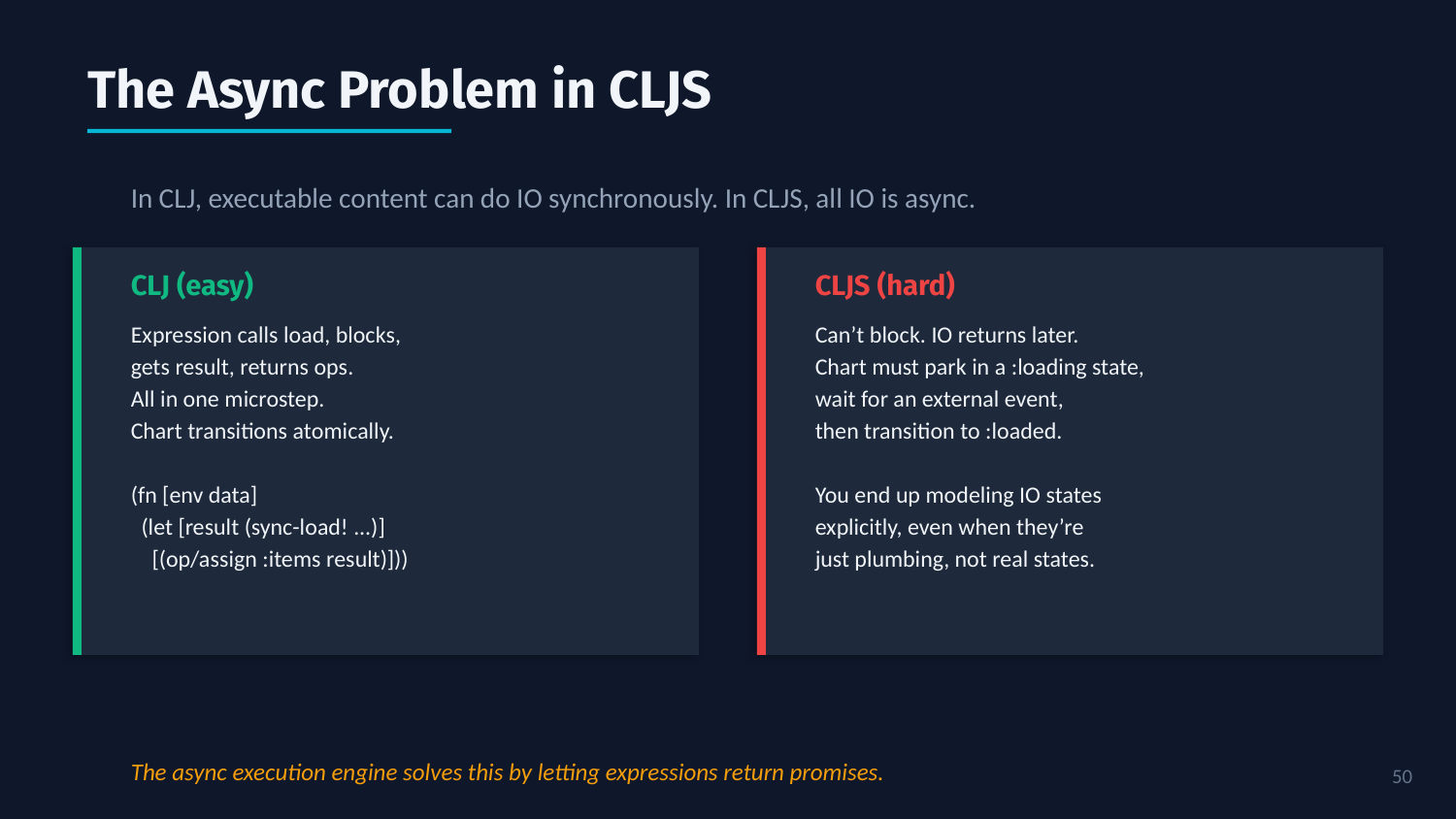

The Async Problem in CLJS

In CLJ, executable content can do IO synchronously. In CLJS, all IO is async.

CLJ (easy)
CLJS (hard)
Expression calls load, blocks,
gets result, returns ops.
All in one microstep.
Chart transitions atomically.

(fn [env data]
  (let [result (sync-load! ...)]
    [(op/assign :items result)]))
Can’t block. IO returns later.
Chart must park in a :loading state,
wait for an external event,
then transition to :loaded.

You end up modeling IO states
explicitly, even when they’re
just plumbing, not real states.
The async execution engine solves this by letting expressions return promises.
50